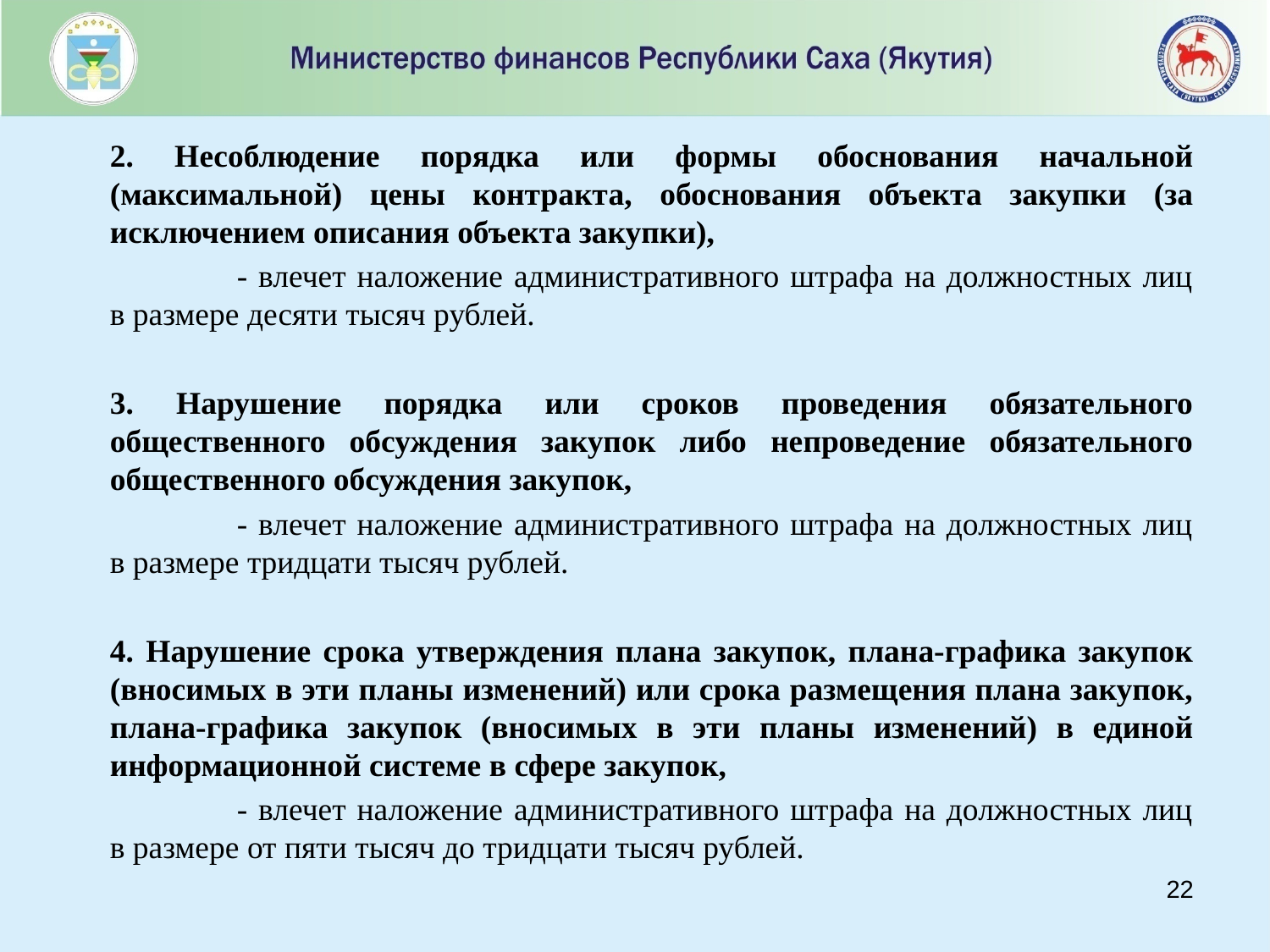

#
	2. Несоблюдение порядка или формы обоснования начальной (максимальной) цены контракта, обоснования объекта закупки (за исключением описания объекта закупки),
		- влечет наложение административного штрафа на должностных лиц в размере десяти тысяч рублей.

	3. Нарушение порядка или сроков проведения обязательного общественного обсуждения закупок либо непроведение обязательного общественного обсуждения закупок,
		- влечет наложение административного штрафа на должностных лиц в размере тридцати тысяч рублей.

	4. Нарушение срока утверждения плана закупок, плана-графика закупок (вносимых в эти планы изменений) или срока размещения плана закупок, плана-графика закупок (вносимых в эти планы изменений) в единой информационной системе в сфере закупок,
		- влечет наложение административного штрафа на должностных лиц в размере от пяти тысяч до тридцати тысяч рублей.

22